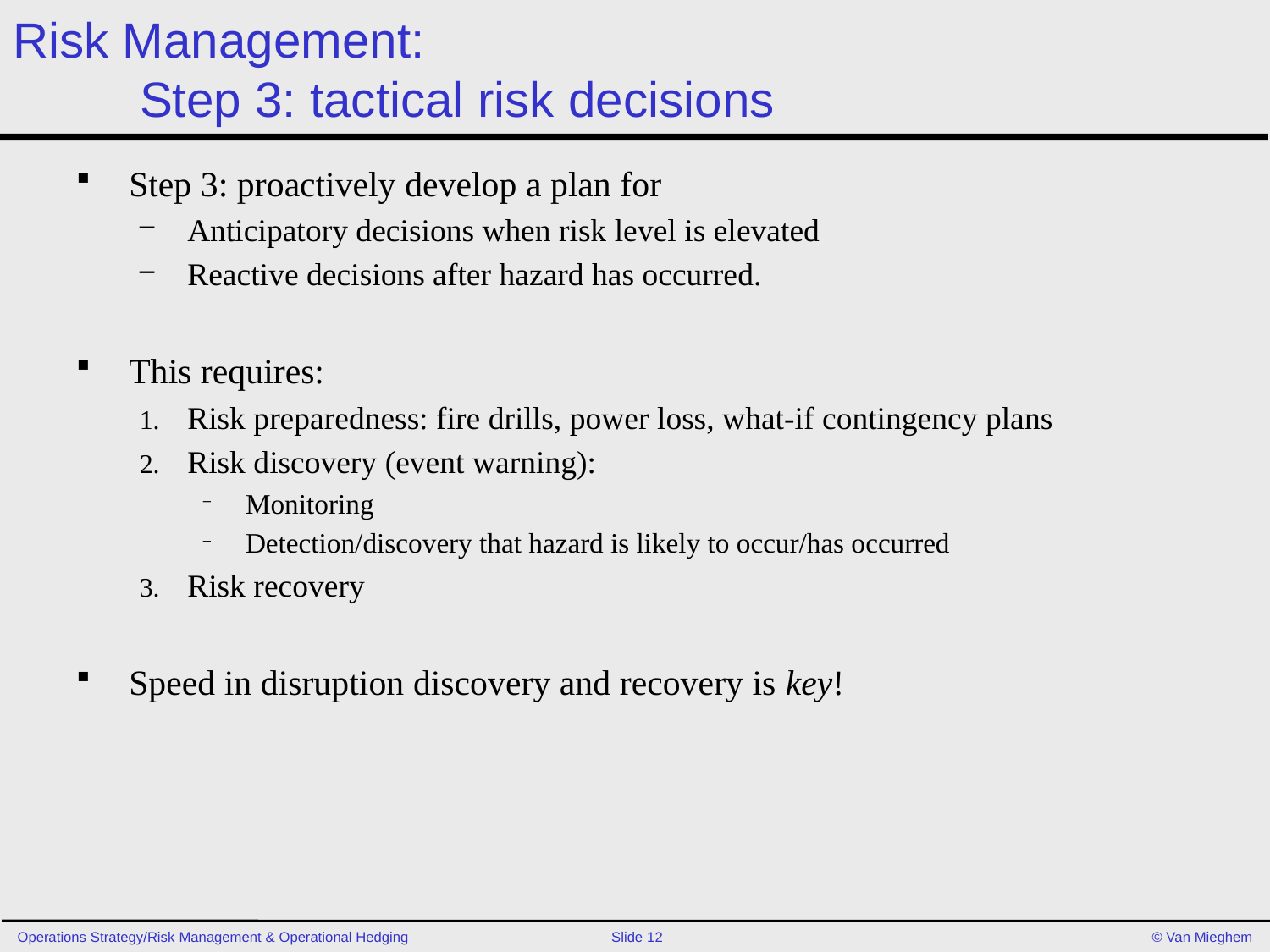

# Risk Management: Step 3: tactical risk decisions
Step 3: proactively develop a plan for
Anticipatory decisions when risk level is elevated
Reactive decisions after hazard has occurred.

This requires:
Risk preparedness: fire drills, power loss, what-if contingency plans
Risk discovery (event warning):
Monitoring
Detection/discovery that hazard is likely to occur/has occurred
Risk recovery

Speed in disruption discovery and recovery is key!